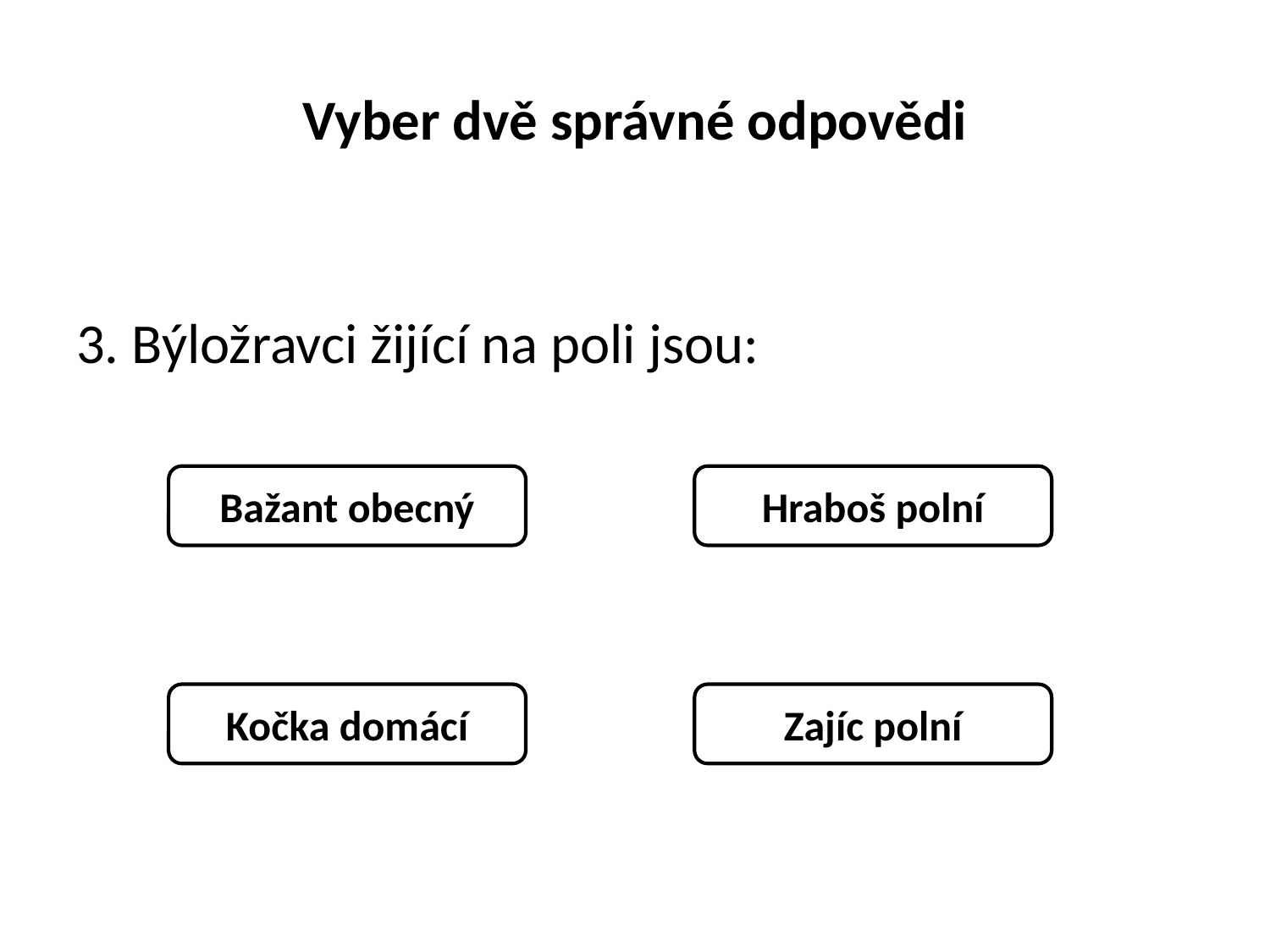

# Vyber dvě správné odpovědi

3. Býložravci žijící na poli jsou:
Bažant obecný
Hraboš polní
Kočka domácí
Zajíc polní